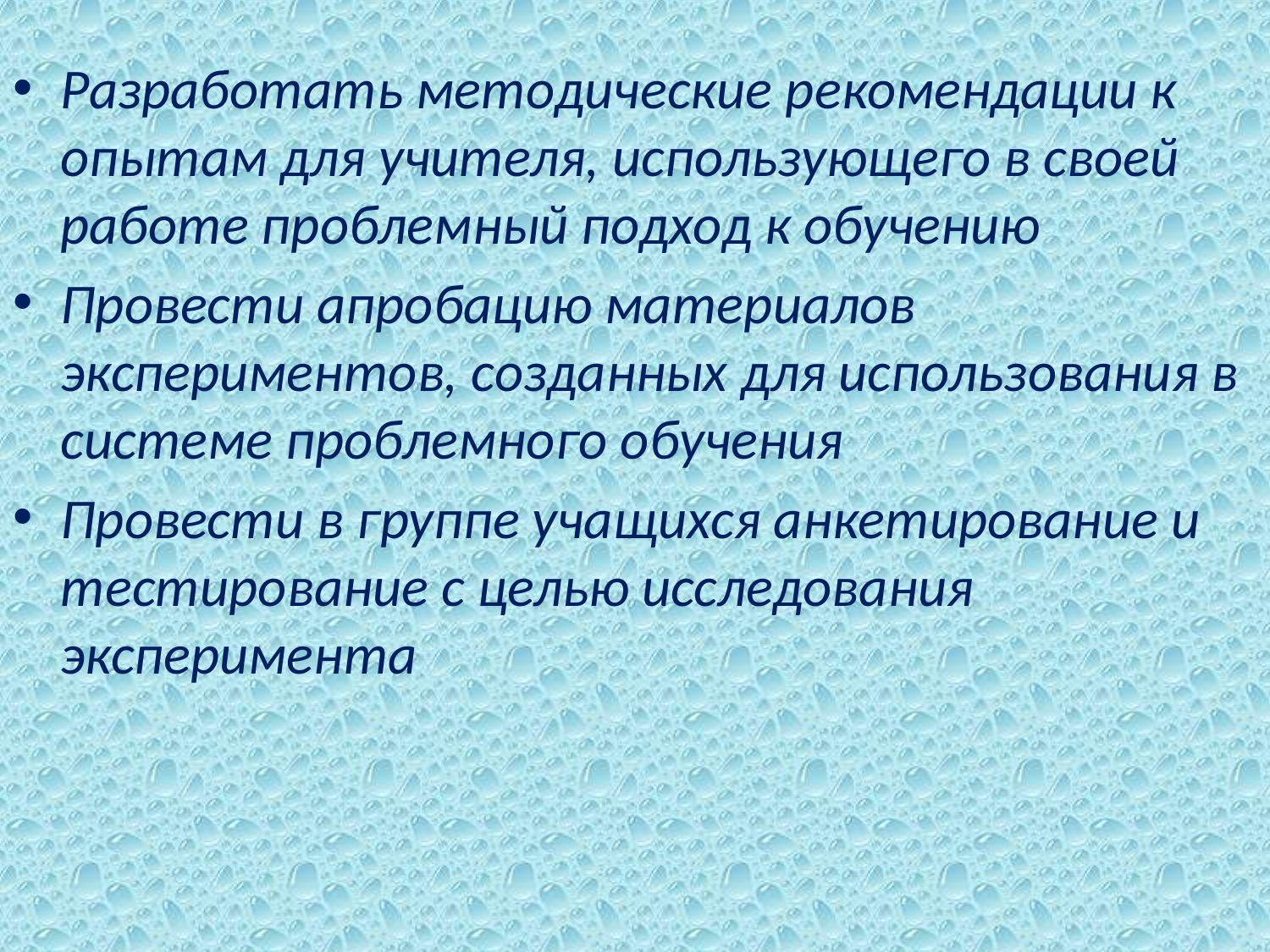

Разработать методические рекомендации к опытам для учителя, использующего в своей работе проблемный подход к обучению
Провести апробацию материалов экспериментов, созданных для использования в системе проблемного обучения
Провести в группе учащихся анкетирование и тестирование с целью исследования эксперимента